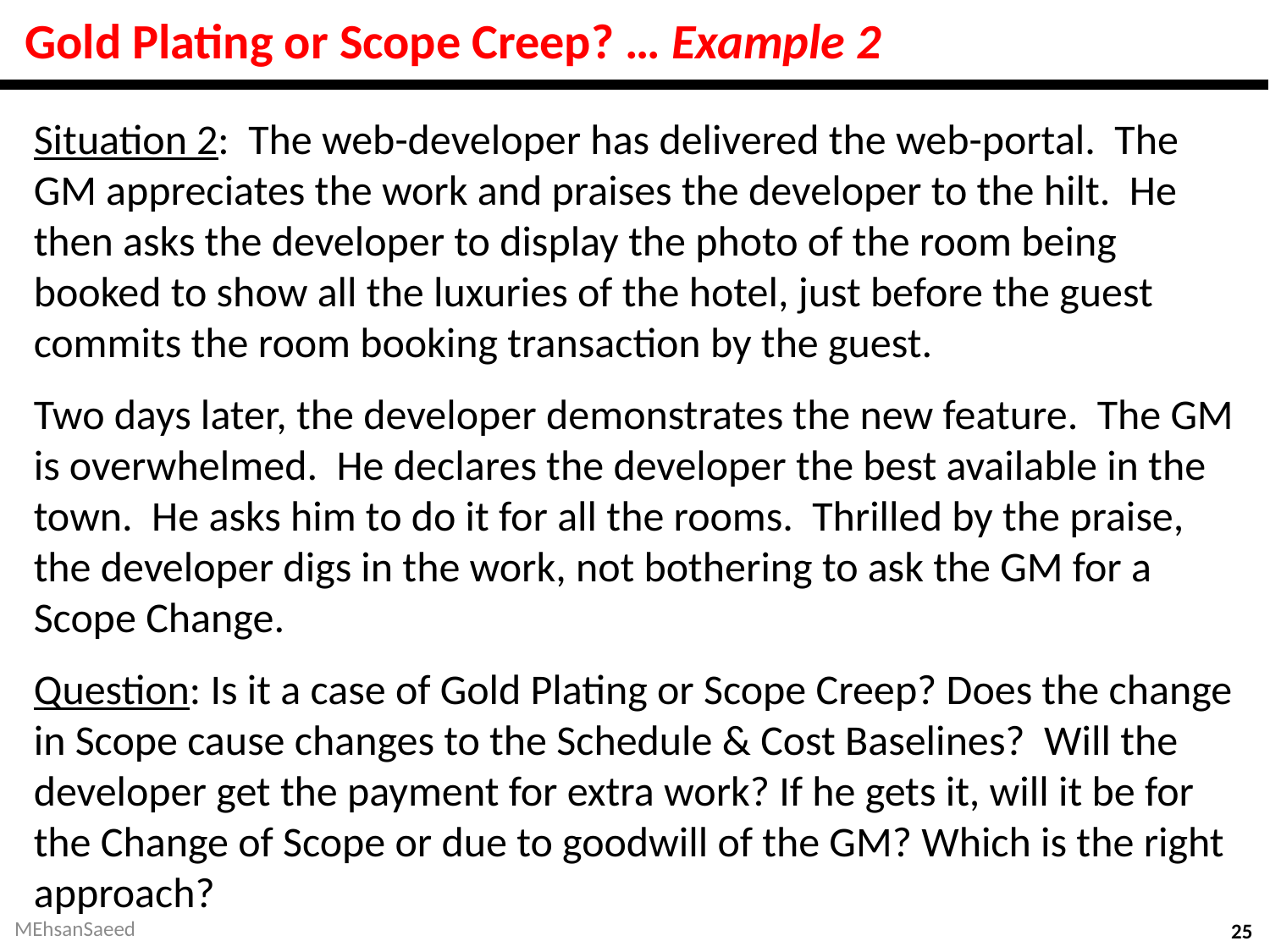

# Gold Plating or Scope Creep? … Example 2
Situation 2:  The web-developer has delivered the web-portal.  The GM appreciates the work and praises the developer to the hilt.  He then asks the developer to display the photo of the room being booked to show all the luxuries of the hotel, just before the guest commits the room booking transaction by the guest.
Two days later, the developer demonstrates the new feature.  The GM is overwhelmed.  He declares the developer the best available in the town.  He asks him to do it for all the rooms.  Thrilled by the praise, the developer digs in the work, not bothering to ask the GM for a Scope Change.
Question: Is it a case of Gold Plating or Scope Creep? Does the change in Scope cause changes to the Schedule & Cost Baselines?  Will the developer get the payment for extra work? If he gets it, will it be for the Change of Scope or due to goodwill of the GM? Which is the right approach?
MEhsanSaeed
25